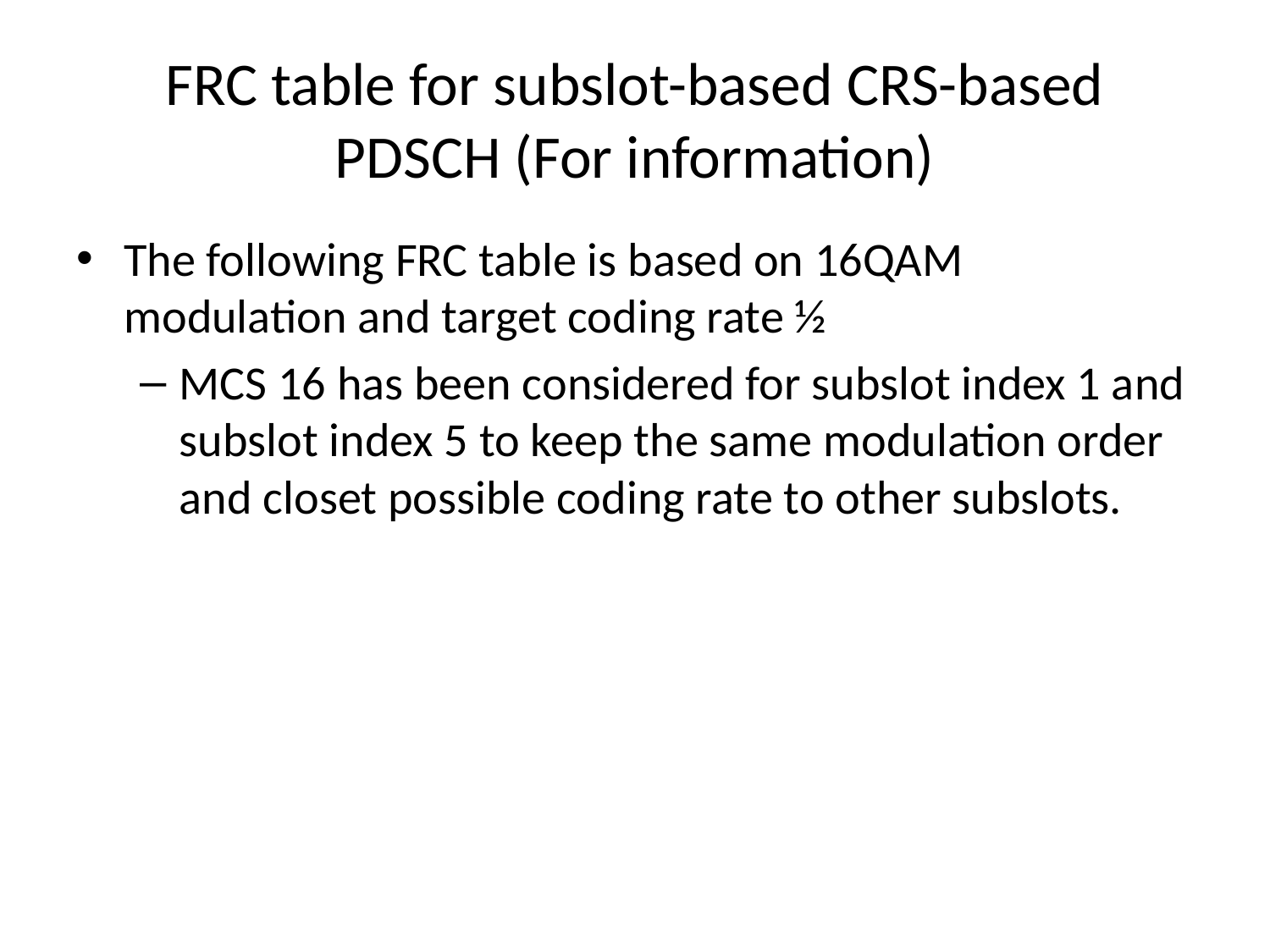

# FRC table for subslot-based CRS-based PDSCH (For information)
The following FRC table is based on 16QAM modulation and target coding rate ½
MCS 16 has been considered for subslot index 1 and subslot index 5 to keep the same modulation order and closet possible coding rate to other subslots.